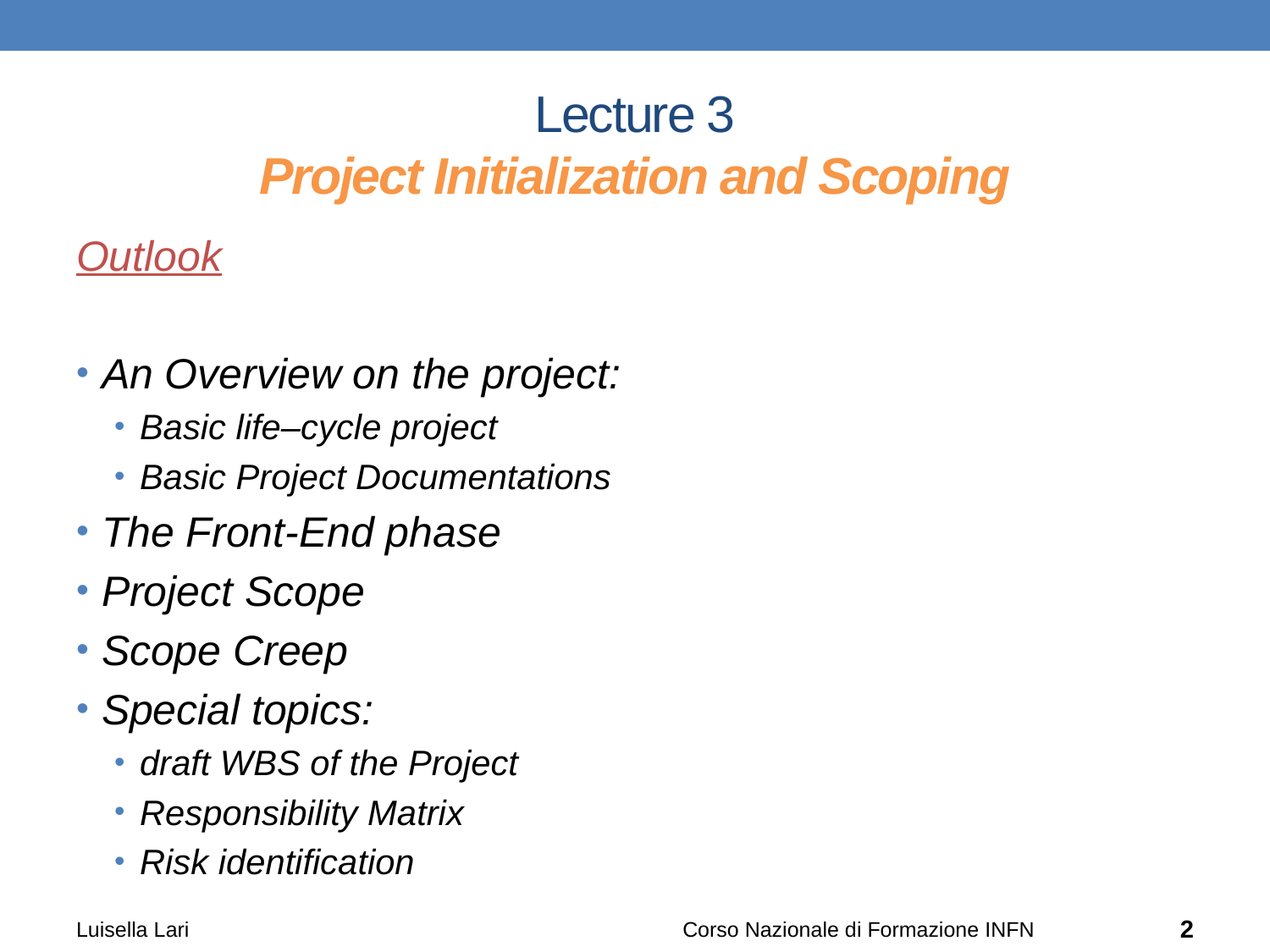

# Lecture 3 Project Initialization and Scoping
Outlook

An Overview on the project:
Basic life–cycle project
Basic Project Documentations
The Front-End phase
Project Scope
Scope Creep
Special topics:
draft WBS of the Project
Responsibility Matrix
Risk identification

Luisella Lari
Corso Nazionale di Formazione INFN
2